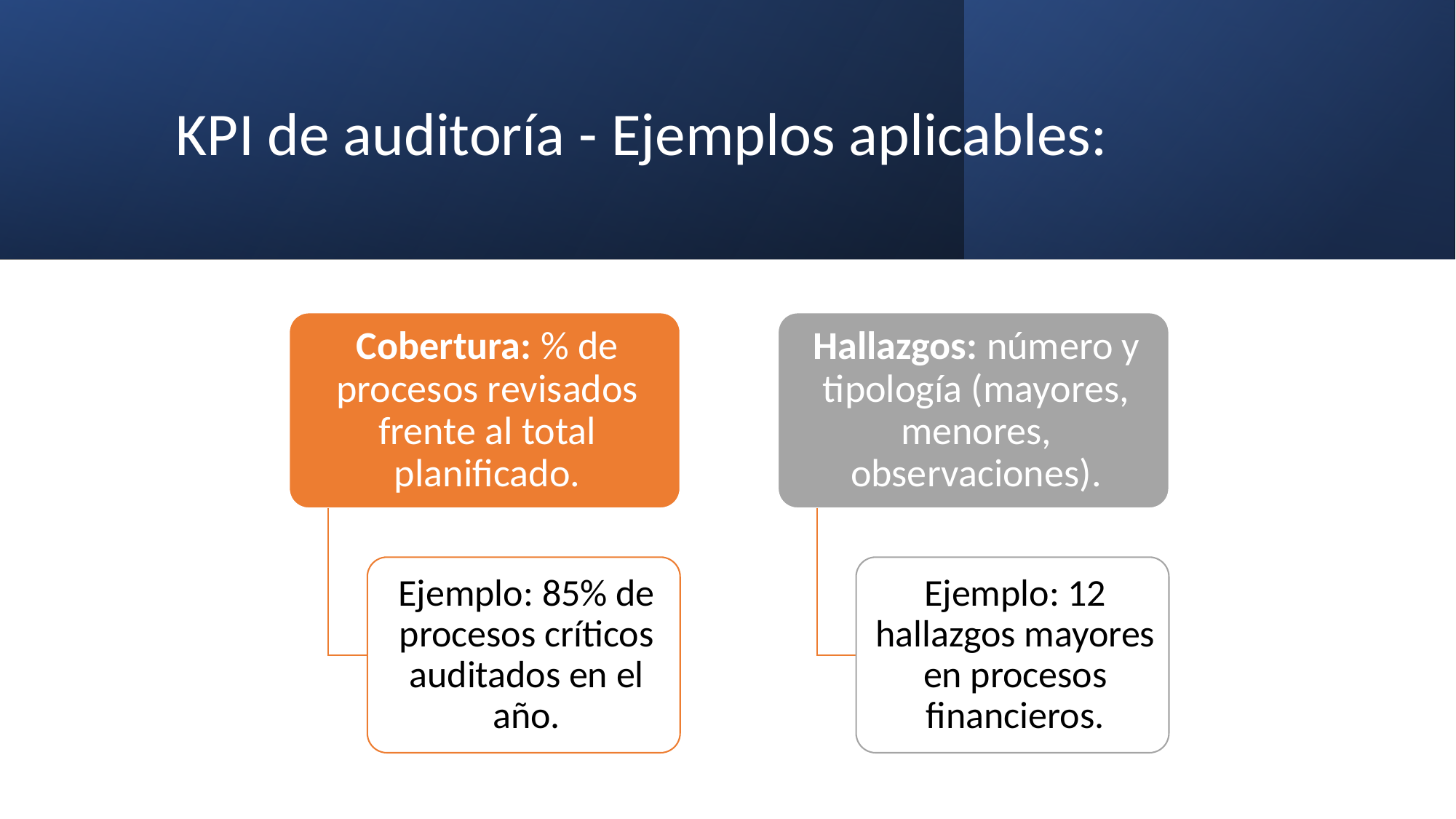

# KPI de auditoría - Ejemplos aplicables:
Cobertura: % de procesos revisados frente al total planificado.
Ejemplo: 85% de procesos críticos auditados en el año.
Hallazgos: número y tipología (mayores, menores, observaciones).
Ejemplo: 12 hallazgos mayores en procesos financieros.